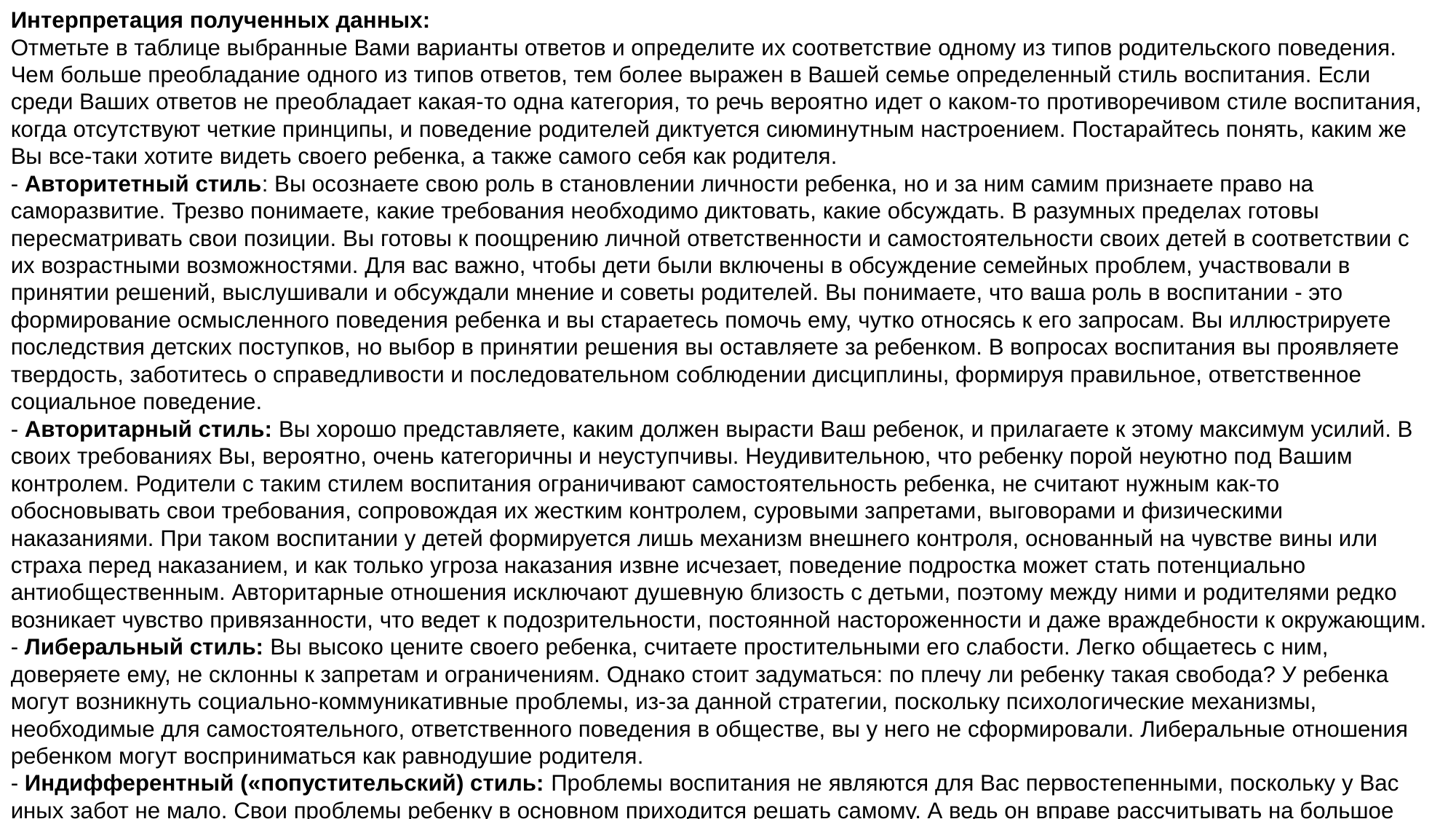

Интерпретация полученных данных:
Отметьте в таблице выбранные Вами варианты ответов и определите их соответствие одному из типов родительского поведения. Чем больше преобладание одного из типов ответов, тем более выражен в Вашей семье определенный стиль воспитания. Если среди Ваших ответов не преобладает какая-то одна категория, то речь вероятно идет о каком-то противоречивом стиле воспитания, когда отсутствуют четкие принципы, и поведение родителей диктуется сиюминутным настроением. Постарайтесь понять, каким же Вы все-таки хотите видеть своего ребенка, а также самого себя как родителя.
- Авторитетный стиль: Вы осознаете свою роль в становлении личности ребенка, но и за ним самим признаете право на саморазвитие. Трезво понимаете, какие требования необходимо диктовать, какие обсуждать. В разумных пределах готовы пересматривать свои позиции. Вы готовы к поощрению личной ответственности и самостоятельности своих детей в соответствии с их возрастными возможностями. Для вас важно, чтобы дети были включены в обсуждение семейных проблем, участвовали в принятии решений, выслушивали и обсуждали мнение и советы родителей. Вы понимаете, что ваша роль в воспитании - это формирование осмысленного поведения ребенка и вы стараетесь помочь ему, чутко относясь к его запросам. Вы иллюстрируете последствия детских поступков, но выбор в принятии решения вы оставляете за ребенком. В вопросах воспитания вы проявляете твердость, заботитесь о справедливости и последовательном соблюдении дисциплины, формируя правильное, ответственное социальное поведение.
- Авторитарный стиль: Вы хорошо представляете, каким должен вырасти Ваш ребенок, и прилагаете к этому максимум усилий. В своих требованиях Вы, вероятно, очень категоричны и неуступчивы. Неудивительною, что ребенку порой неуютно под Вашим контролем. Родители с таким стилем воспитания ограничивают самостоятельность ребенка, не считают нужным как-то обосновывать свои требования, сопровождая их жестким контролем, суровыми запретами, выговорами и физическими наказаниями. При таком воспитании у детей формируется лишь механизм внешнего контроля, основанный на чувстве вины или страха перед наказанием, и как только угроза наказания извне исчезает, поведение подростка может стать потенциально антиобщественным. Авторитарные отношения исключают душевную близость с детьми, поэтому между ними и родителями редко возникает чувство привязанности, что ведет к подозрительности, постоянной настороженности и даже враждебности к окружающим.
- Либеральный стиль: Вы высоко цените своего ребенка, считаете простительными его слабости. Легко общаетесь с ним, доверяете ему, не склонны к запретам и ограничениям. Однако стоит задуматься: по плечу ли ребенку такая свобода? У ребенка могут возникнуть социально-коммуникативные проблемы, из-за данной стратегии, поскольку психологические механизмы, необходимые для самостоятельного, ответственного поведения в обществе, вы у него не сформировали. Либеральные отношения ребенком могут восприниматься как равнодушие родителя.
- Индифферентный («попустительский) стиль: Проблемы воспитания не являются для Вас первостепенными, поскольку у Вас иных забот не мало. Свои проблемы ребенку в основном приходится решать самому. А ведь он вправе рассчитывать на большое участие и поддержку с Вашей стороны!